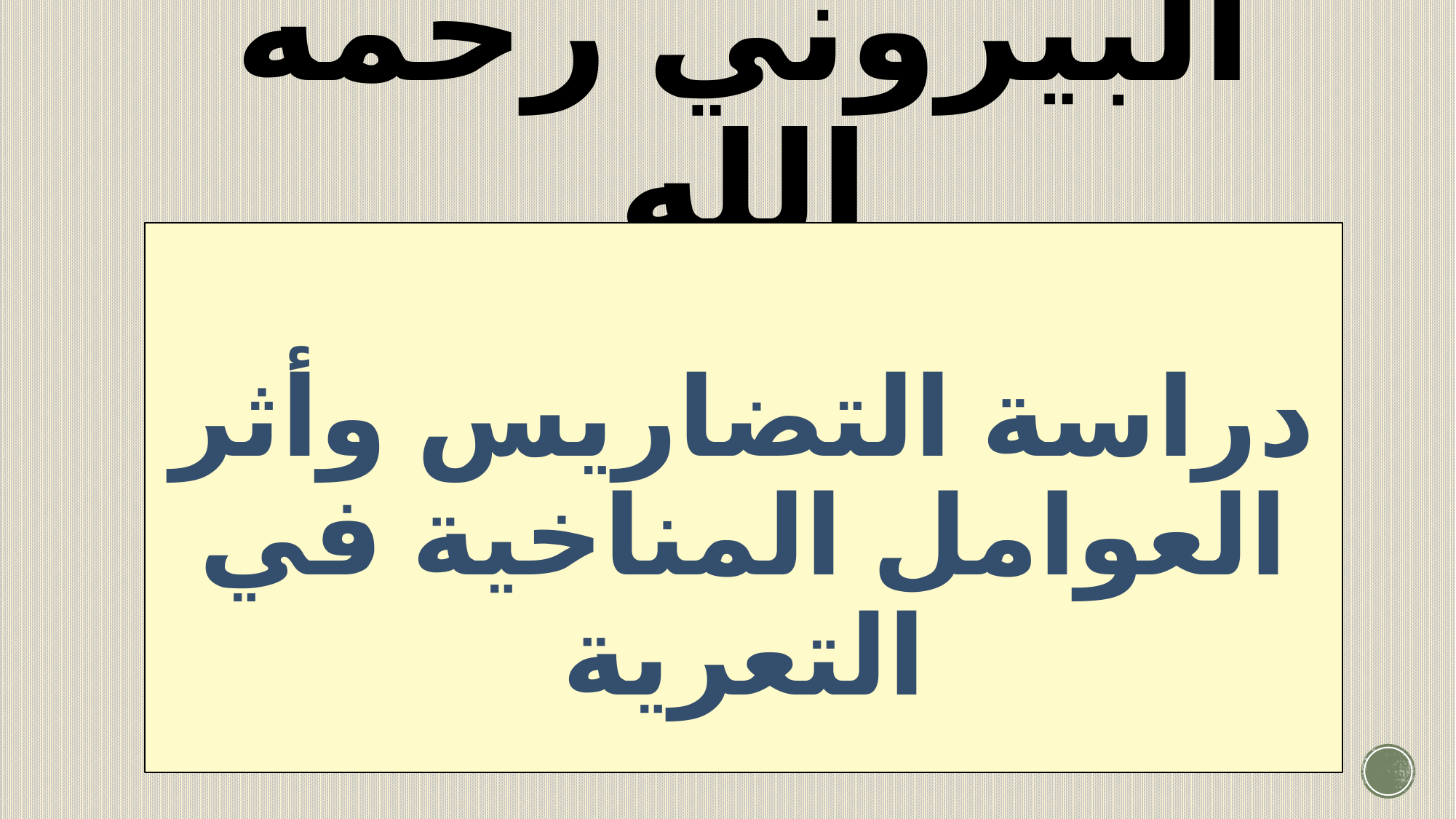

# البيروني رحمه الله

دراسة التضاريس وأثر العوامل المناخية في التعرية